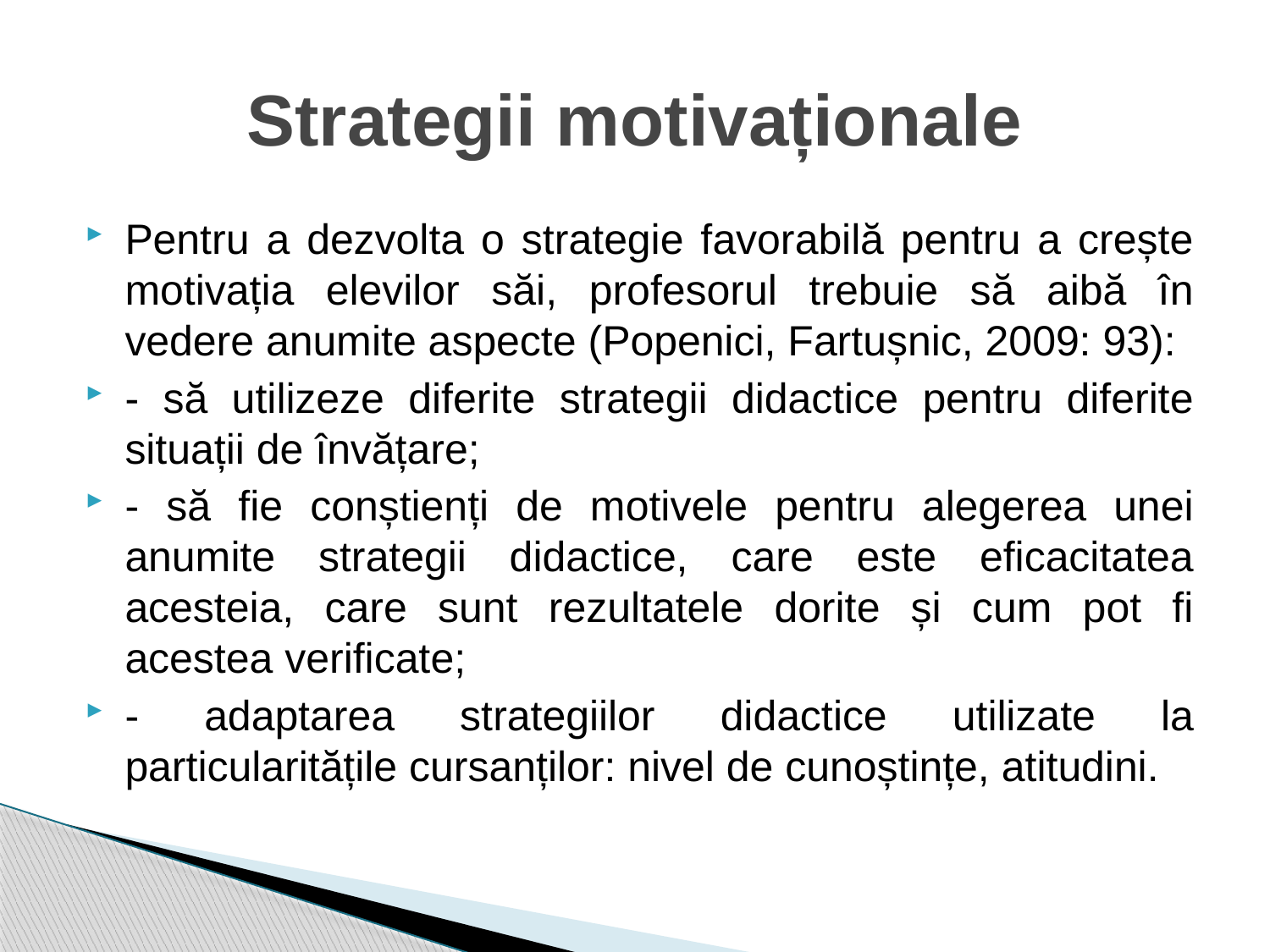

# Strategii motivaționale
Pentru a dezvolta o strategie favorabilă pentru a crește motivația elevilor săi, profesorul trebuie să aibă în vedere anumite aspecte (Popenici, Fartușnic, 2009: 93):
- să utilizeze diferite strategii didactice pentru diferite situații de învățare;
- să fie conștienți de motivele pentru alegerea unei anumite strategii didactice, care este eficacitatea acesteia, care sunt rezultatele dorite și cum pot fi acestea verificate;
- adaptarea strategiilor didactice utilizate la particularitățile cursanților: nivel de cunoștințe, atitudini.